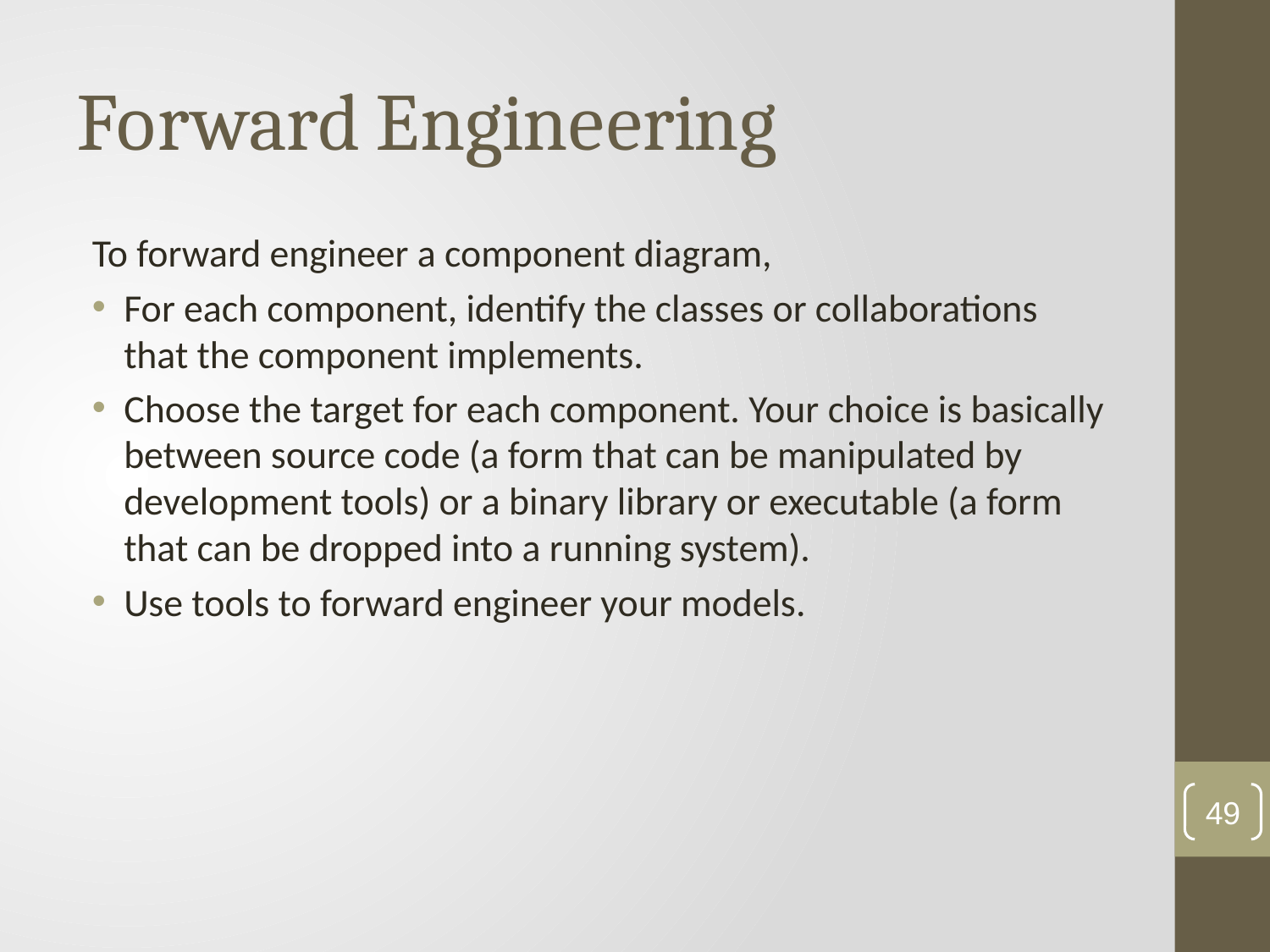

# Forward Engineering
To forward engineer a component diagram,
For each component, identify the classes or collaborations that the component implements.
Choose the target for each component. Your choice is basically between source code (a form that can be manipulated by development tools) or a binary library or executable (a form that can be dropped into a running system).
Use tools to forward engineer your models.
49